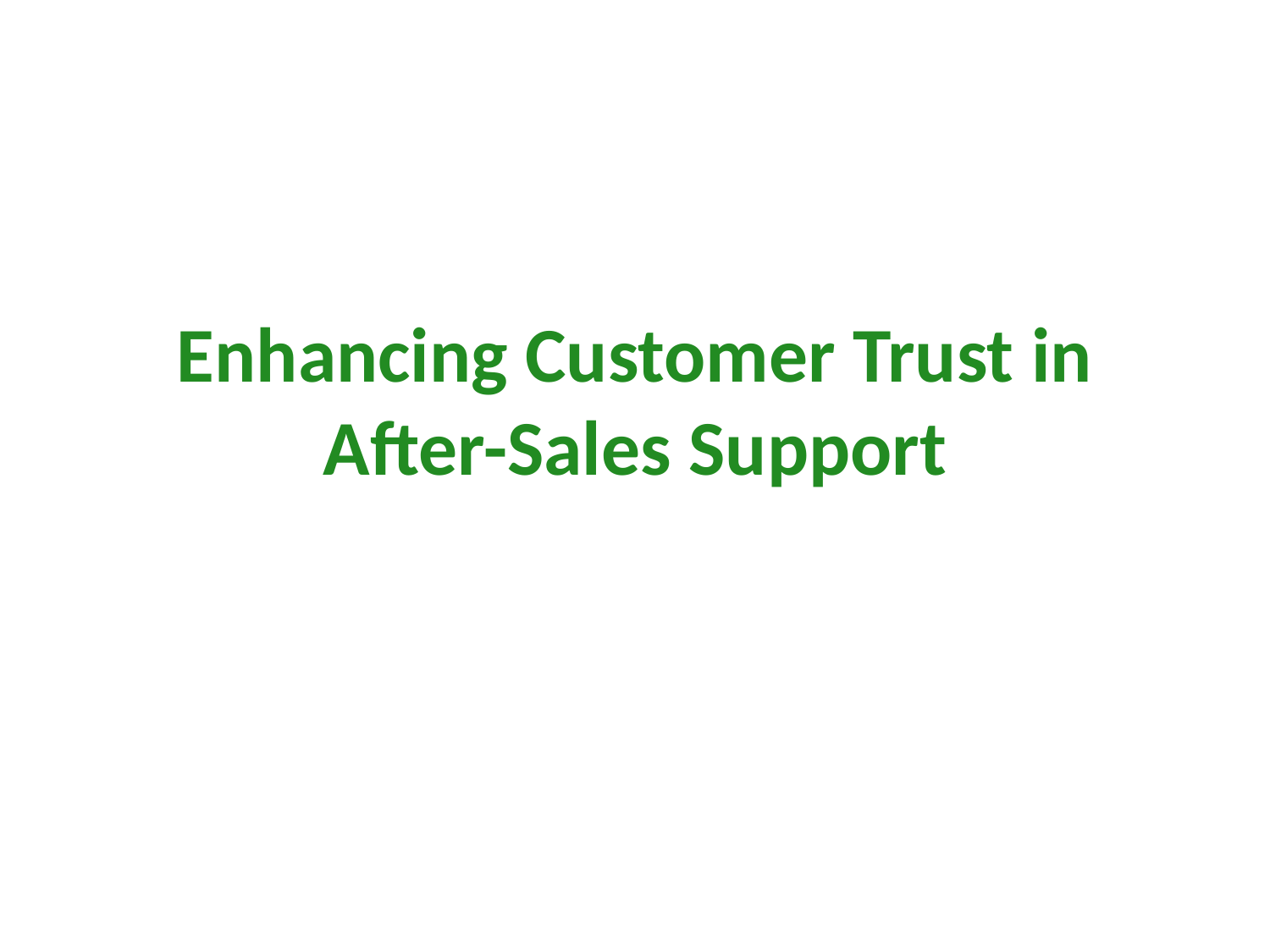

# Enhancing Customer Trust in After-Sales Support